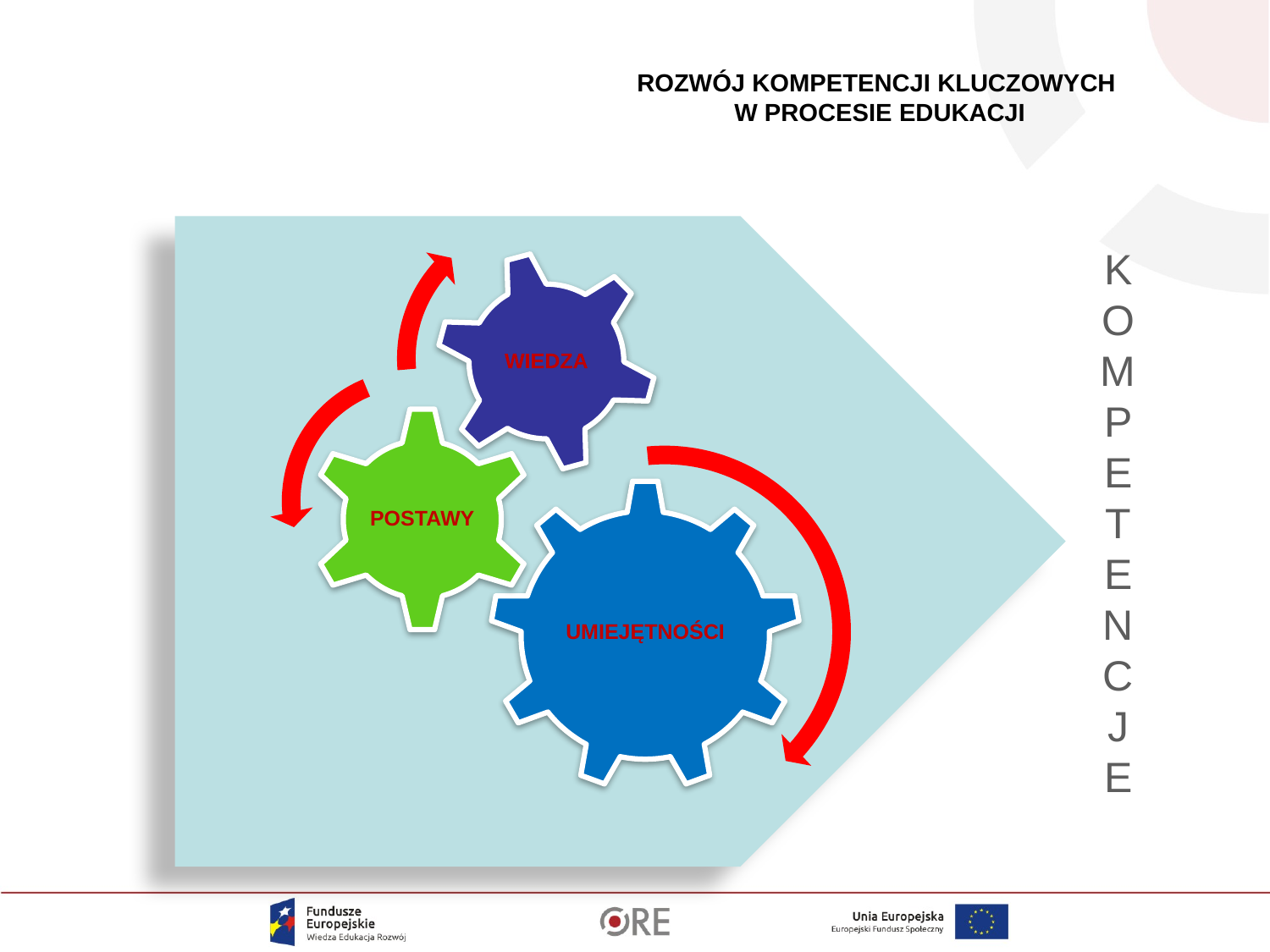

ROZWÓJ KOMPETENCJI KLUCZOWYCH
W PROCESIE EDUKACJI

UMIEJĘTNOŚCI
POSTAWY
WIEDZA
K
O
M
P
E
T
E
N
C
J
E